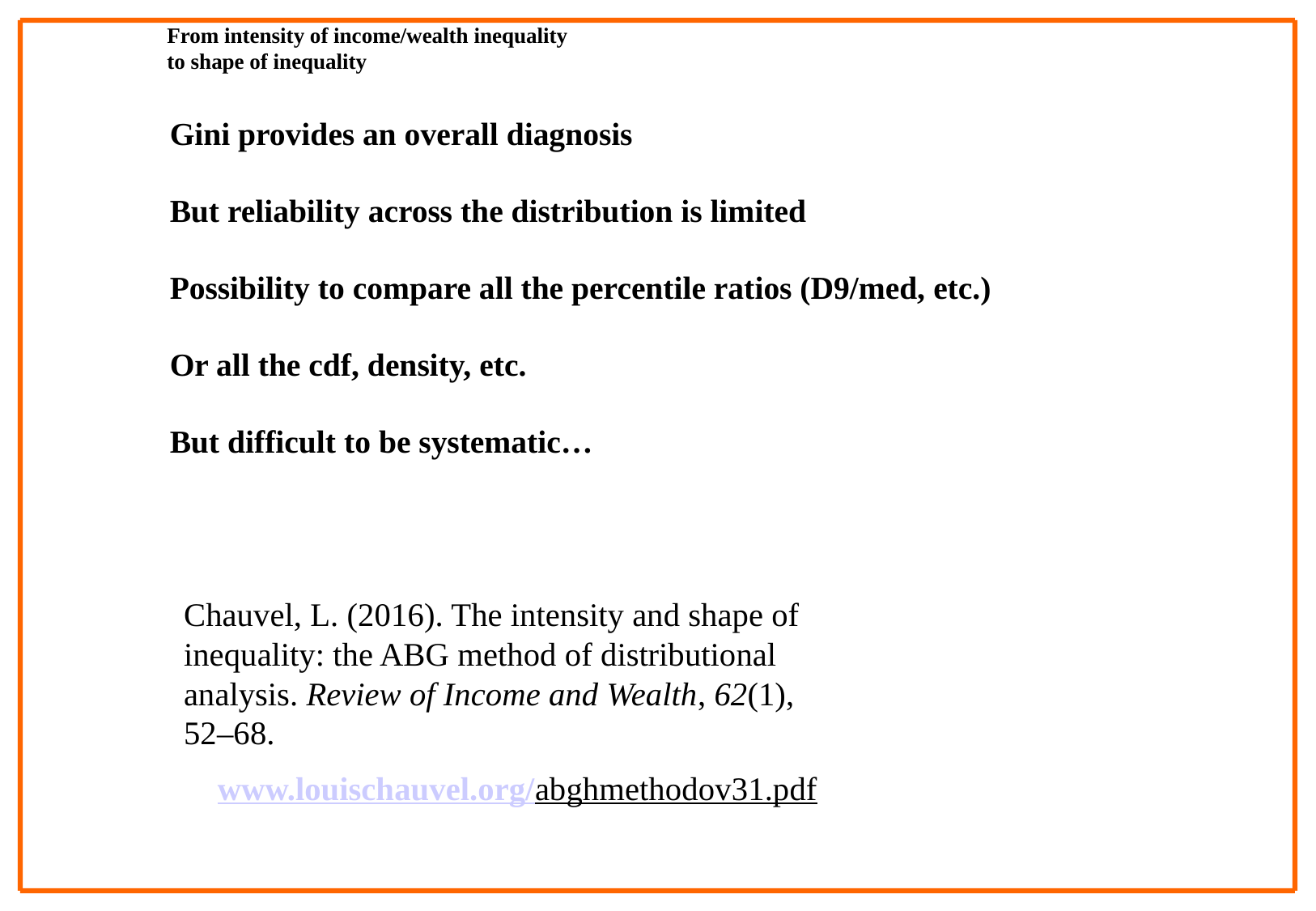

# From intensity of income/wealth inequality to shape of inequality
Gini provides an overall diagnosis
But reliability across the distribution is limited
Possibility to compare all the percentile ratios (D9/med, etc.)
Or all the cdf, density, etc.
But difficult to be systematic…

Chauvel, L. (2016). The intensity and shape of inequality: the ABG method of distributional analysis. Review of Income and Wealth, 62(1), 52–68.
www.louischauvel.org/abghmethodov31.pdf